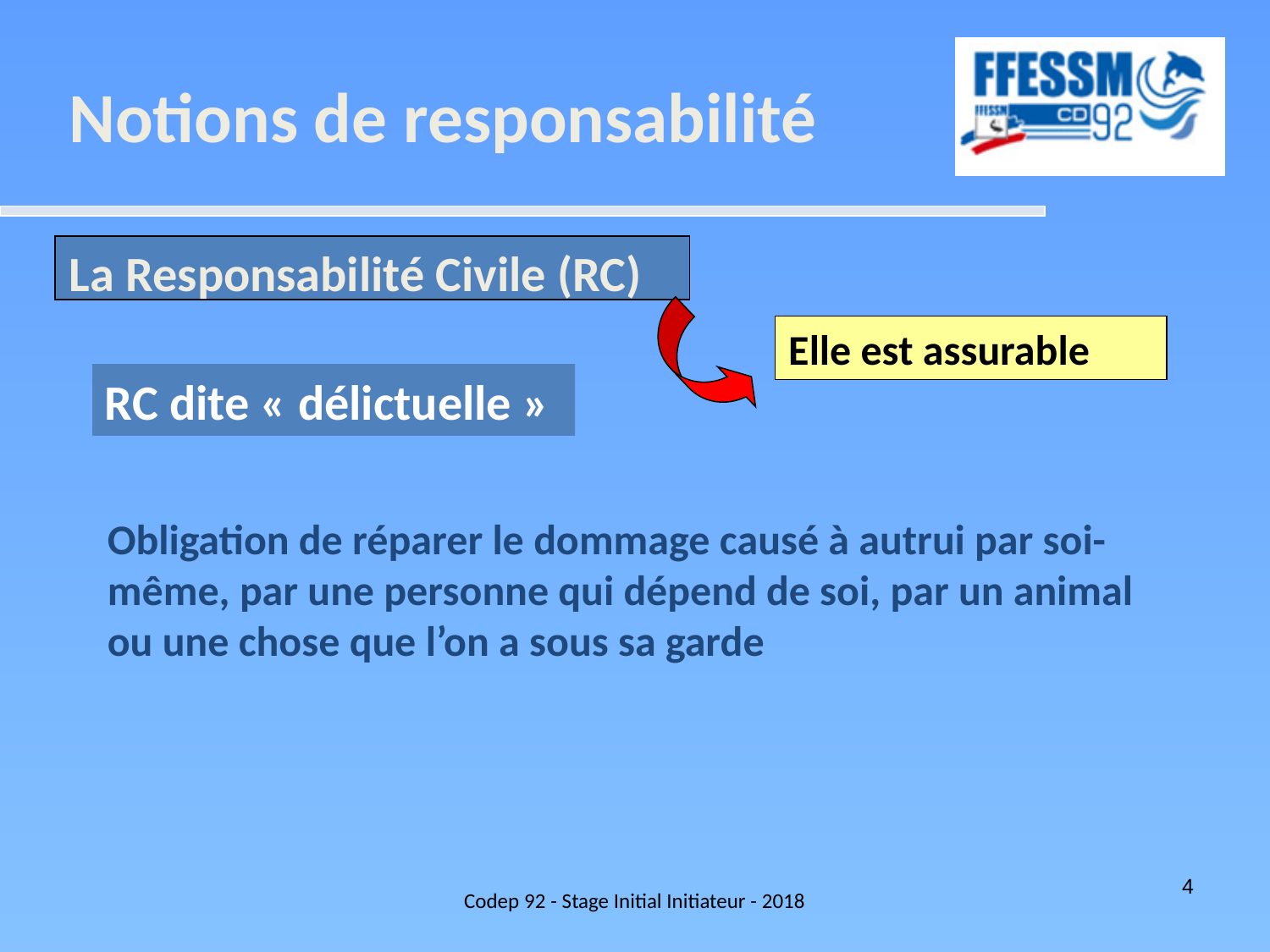

Notions de responsabilité

La Responsabilité Civile (RC)

Elle est assurable
RC dite « délictuelle »
Obligation de réparer le dommage causé à autrui par soi-même, par une personne qui dépend de soi, par un animal ou une chose que l’on a sous sa garde
Codep 92 - Stage Initial Initiateur - 2018
4